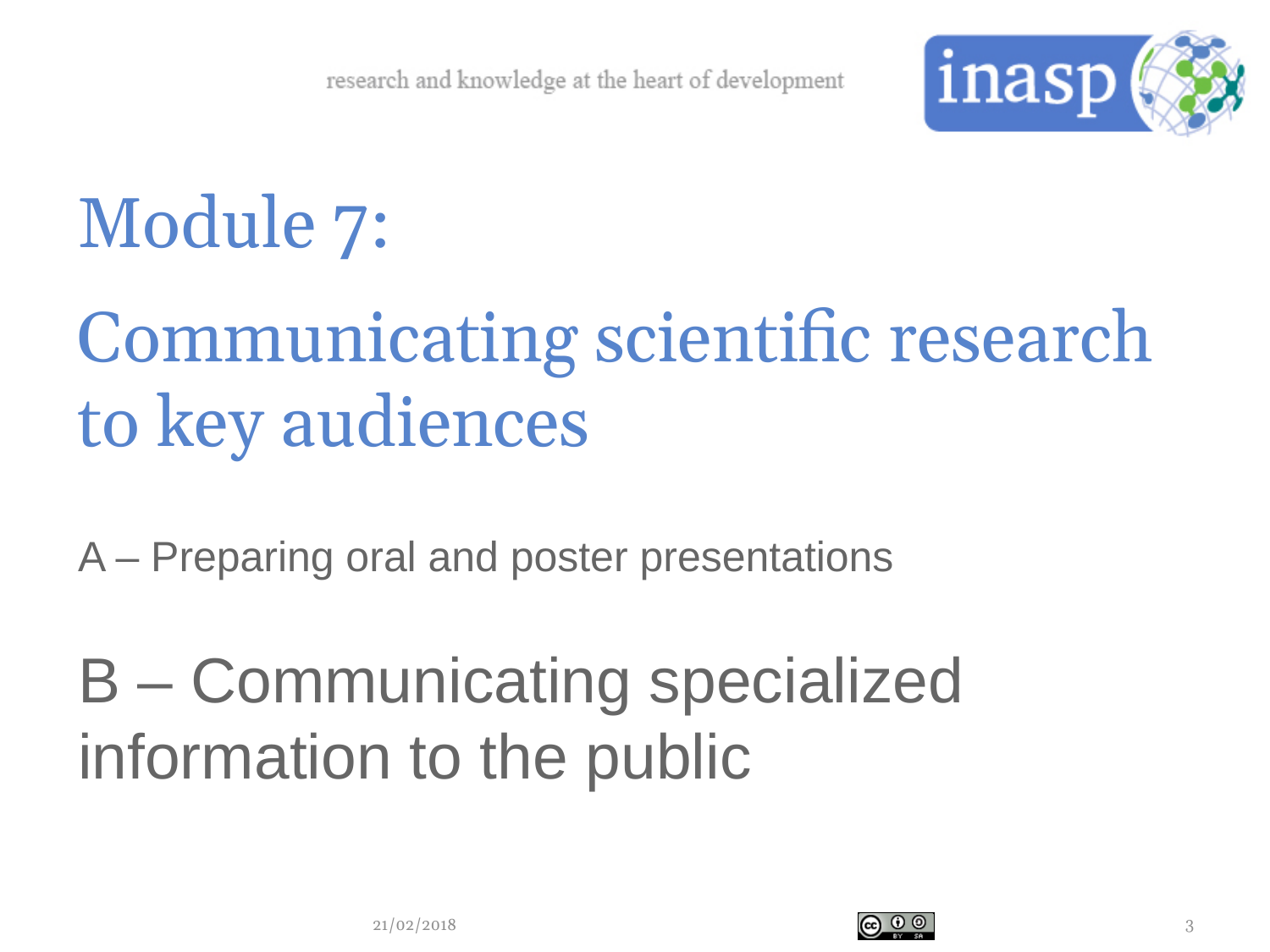

Module 7:

Communicating scientific research to key audiences
# A – Preparing oral and poster presentations B – Communicating specialized information to the public
21/02/2018
3